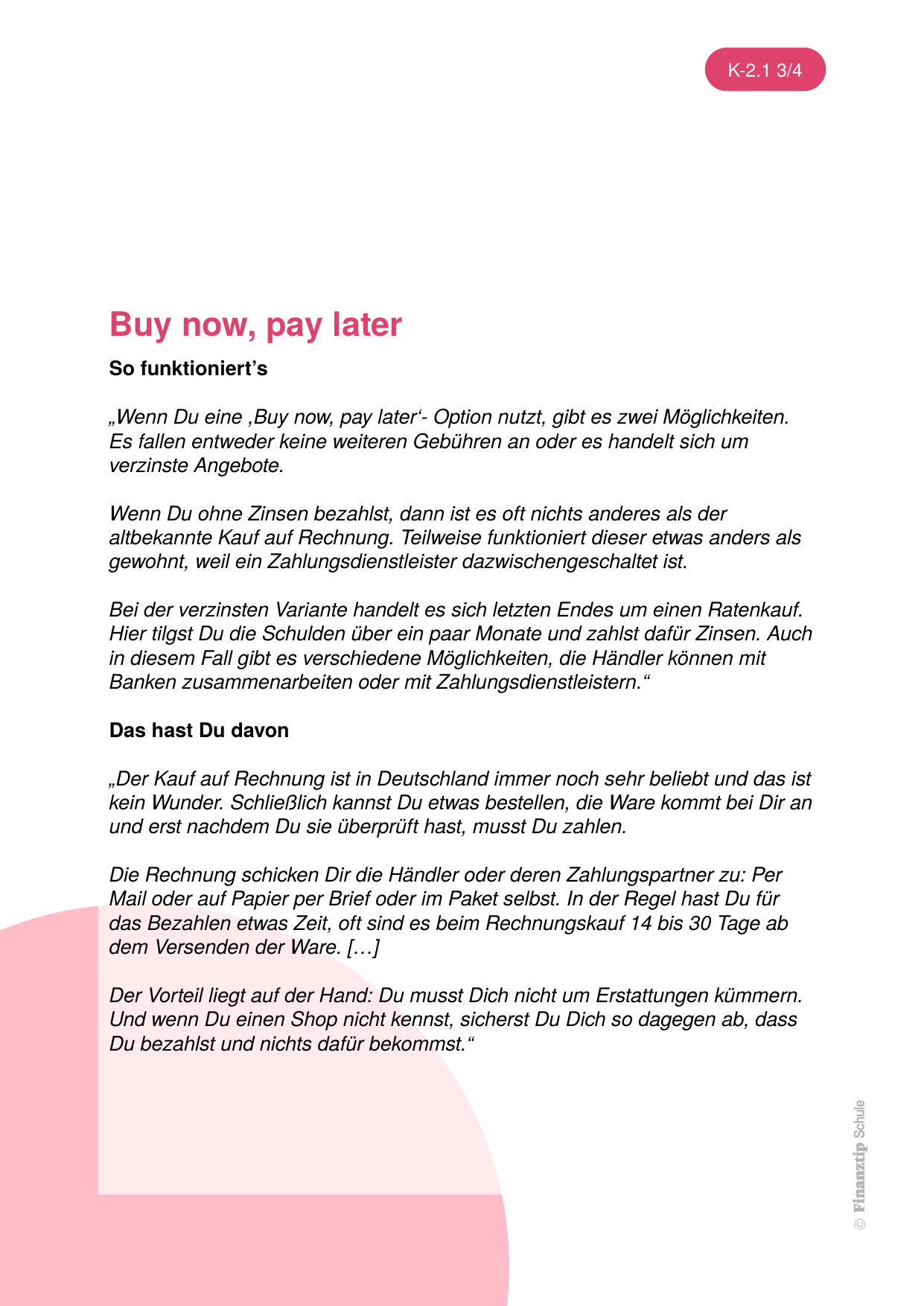

Buy now, pay later
So funktioniert’s

„Wenn Du eine ,Buy now, pay later‘- Option nutzt, gibt es zwei Möglichkeiten. Es fallen entweder keine weiteren Gebühren an oder es handelt sich um verzinste Angebote.

Wenn Du ohne Zinsen bezahlst, dann ist es oft nichts anderes als der altbekannte Kauf auf Rechnung. Teilweise funktioniert dieser etwas anders als gewohnt, weil ein Zahlungsdienstleister dazwischengeschaltet ist.

Bei der verzinsten Variante handelt es sich letzten Endes um einen Ratenkauf. Hier tilgst Du die Schulden über ein paar Monate und zahlst dafür Zinsen. Auch in diesem Fall gibt es verschiedene Möglichkeiten, die Händler können mit Banken zusammenarbeiten oder mit Zahlungsdienstleistern.“

Das hast Du davon

„Der Kauf auf Rechnung ist in Deutschland immer noch sehr beliebt und das ist kein Wunder. Schließlich kannst Du etwas bestellen, die Ware kommt bei Dir an und erst nachdem Du sie überprüft hast, musst Du zahlen.

Die Rechnung schicken Dir die Händler oder deren Zahlungspartner zu: Per Mail oder auf Papier per Brief oder im Paket selbst. In der Regel hast Du für das Bezahlen etwas Zeit, oft sind es beim Rechnungskauf 14 bis 30 Tage ab dem Versenden der Ware. […]

Der Vorteil liegt auf der Hand: Du musst Dich nicht um Erstattungen kümmern. Und wenn Du einen Shop nicht kennst, sicherst Du Dich so dagegen ab, dass Du bezahlst und nichts dafür bekommst.“